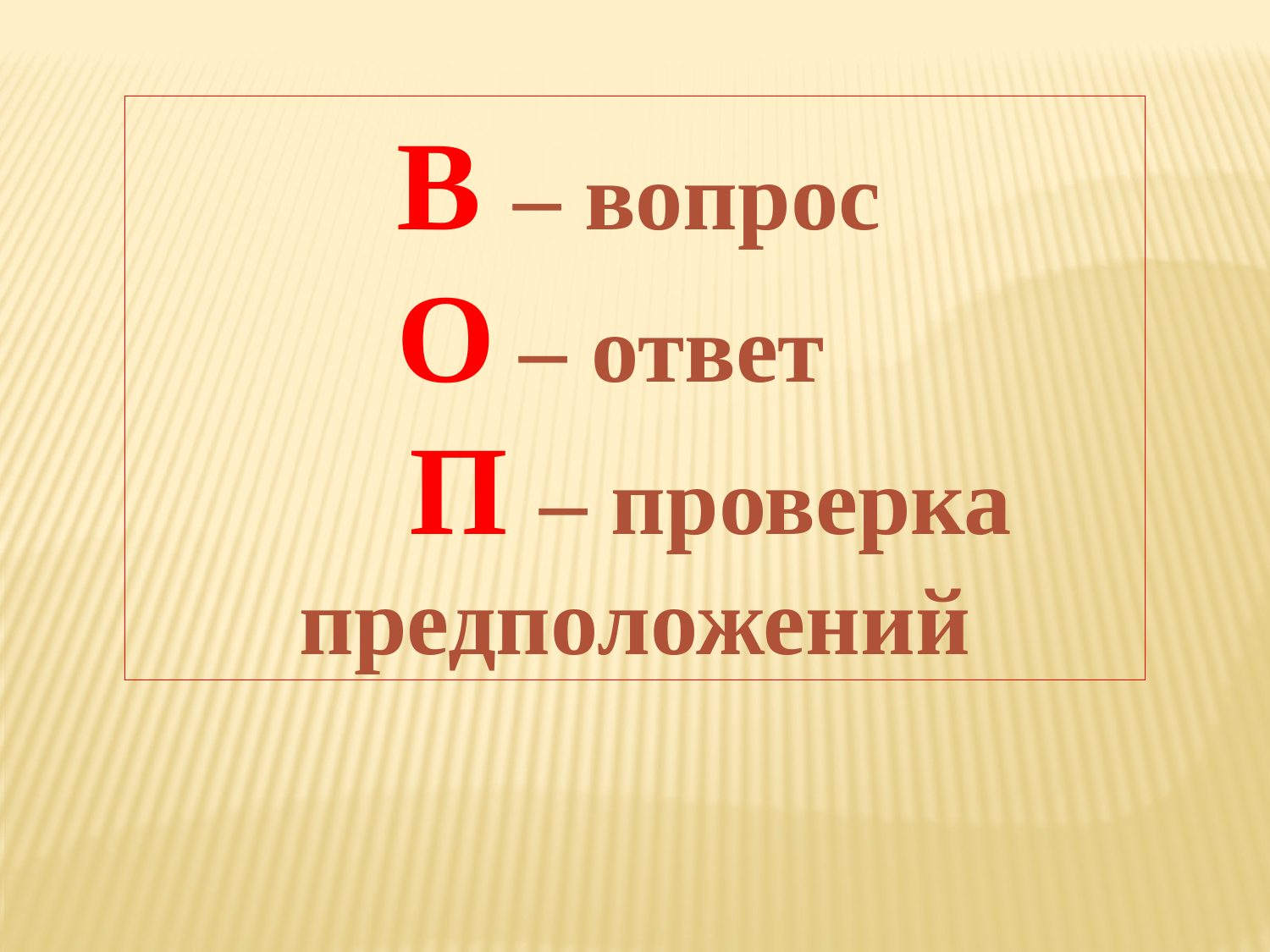

В – вопрос
О – ответ
      П – проверка предположений